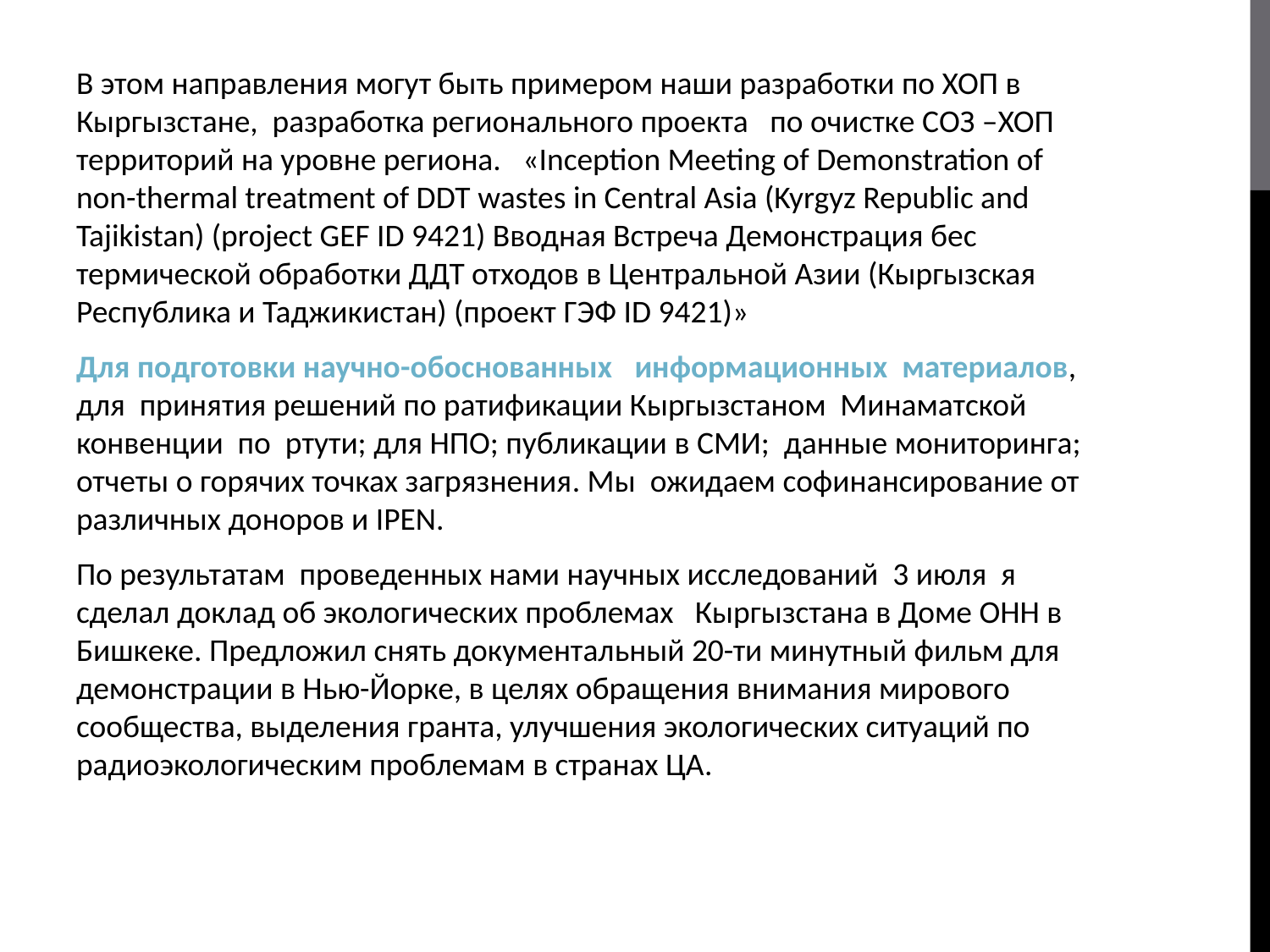

В этом направления могут быть примером наши разработки по ХОП в  Кыргызстане,  разработка регионального проекта   по очистке СОЗ –ХОП территорий на уровне региона.   «Inception Meeting of Demonstration of non-thermal treatment of DDT wastes in Central Asia (Kyrgyz Republic and Tajikistan) (project GEF ID 9421) Вводная Встреча Демонстрация бес термической обработки ДДТ отходов в Центральной Азии (Кыргызская Республика и Таджикистан) (проект ГЭФ ID 9421)»
Для подготовки научно-обоснованных   информационных  материалов, для  принятия решений по ратификации Кыргызстаном  Минаматской конвенции  по  ртути; для НПО; публикации в СМИ;  данные мониторинга; отчеты о горячих точках загрязнения. Мы  ожидаем софинансирование от различных доноров и IPEN.
По результатам  проведенных нами научных исследований  3 июля  я  сделал доклад об экологических проблемах   Кыргызстана в Доме ОНН в Бишкеке. Предложил снять документальный 20-ти минутный фильм для демонстрации в Нью-Йорке, в целях обращения внимания мирового сообщества, выделения гранта, улучшения экологических ситуаций по радиоэкологическим проблемам в странах ЦА.